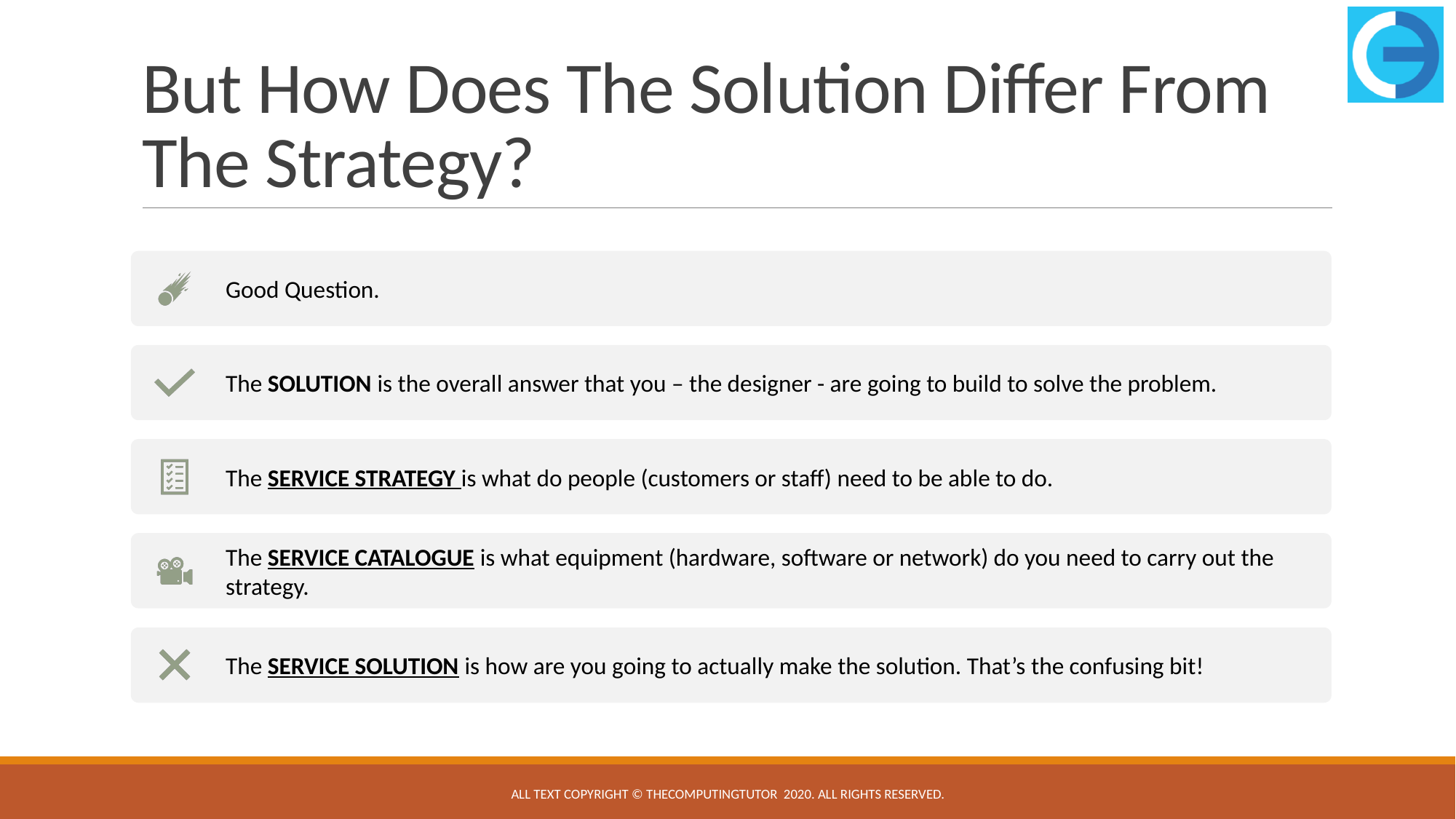

# But How Does The Solution Differ From The Strategy?
Good Question.
The SOLUTION is the overall answer that you – the designer - are going to build to solve the problem.
The SERVICE STRATEGY is what do people (customers or staff) need to be able to do.
The SERVICE CATALOGUE is what equipment (hardware, software or network) do you need to carry out the strategy.
The SERVICE SOLUTION is how are you going to actually make the solution. That’s the confusing bit!
All text copyright © TheComputingTutor  2020. All rights Reserved.